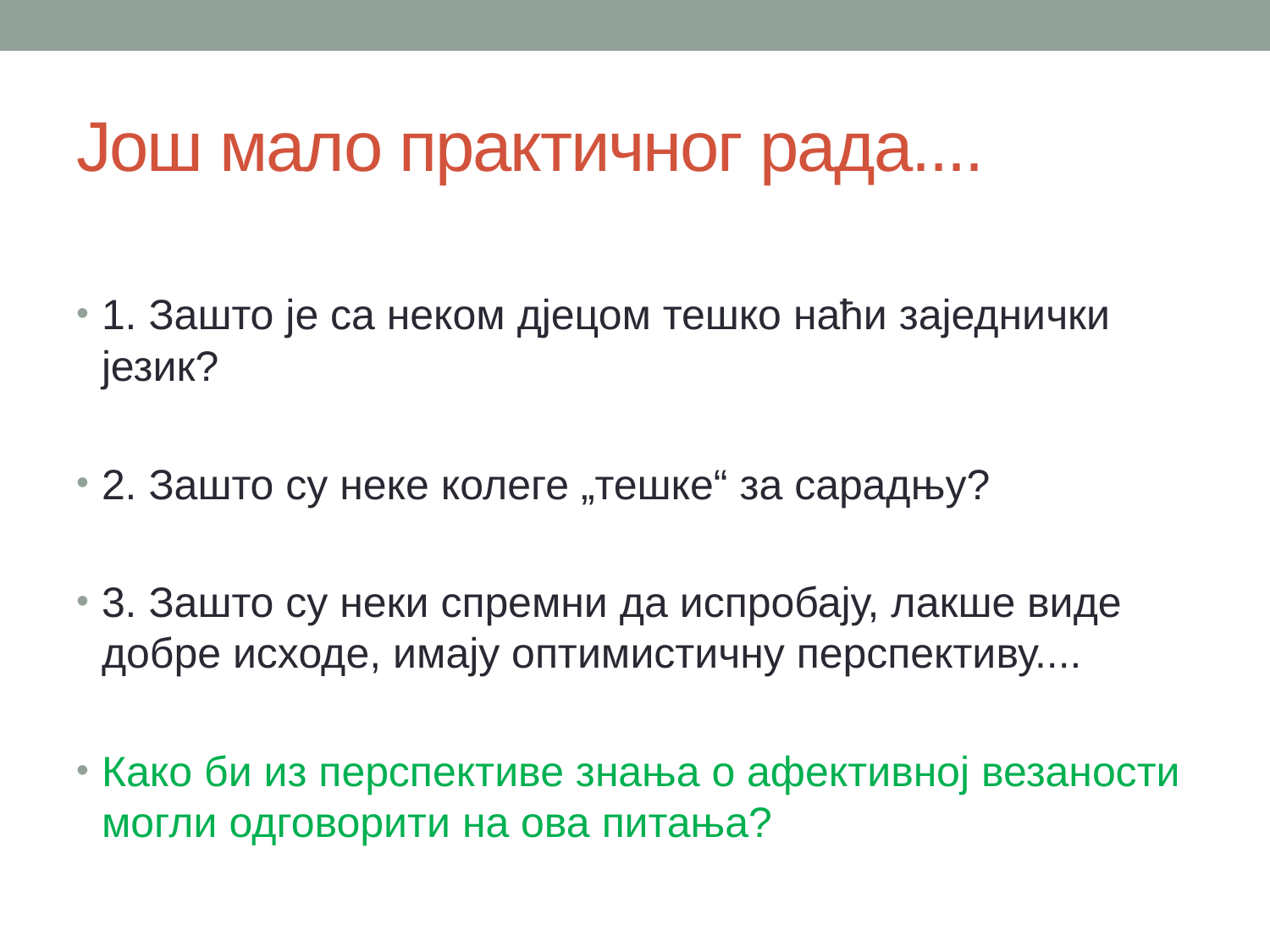

# Још мало практичног рада....

1. Зашто је са неком дјецом тешко наћи заједнички језик?

2. Зашто су неке колеге „тешке“ за сарадњу?

3. Зашто су неки спремни да испробају, лакше виде добре исходе, имају оптимистичну перспективу....

Како би из перспективе знања о афективној везаности могли одговорити на ова питања?